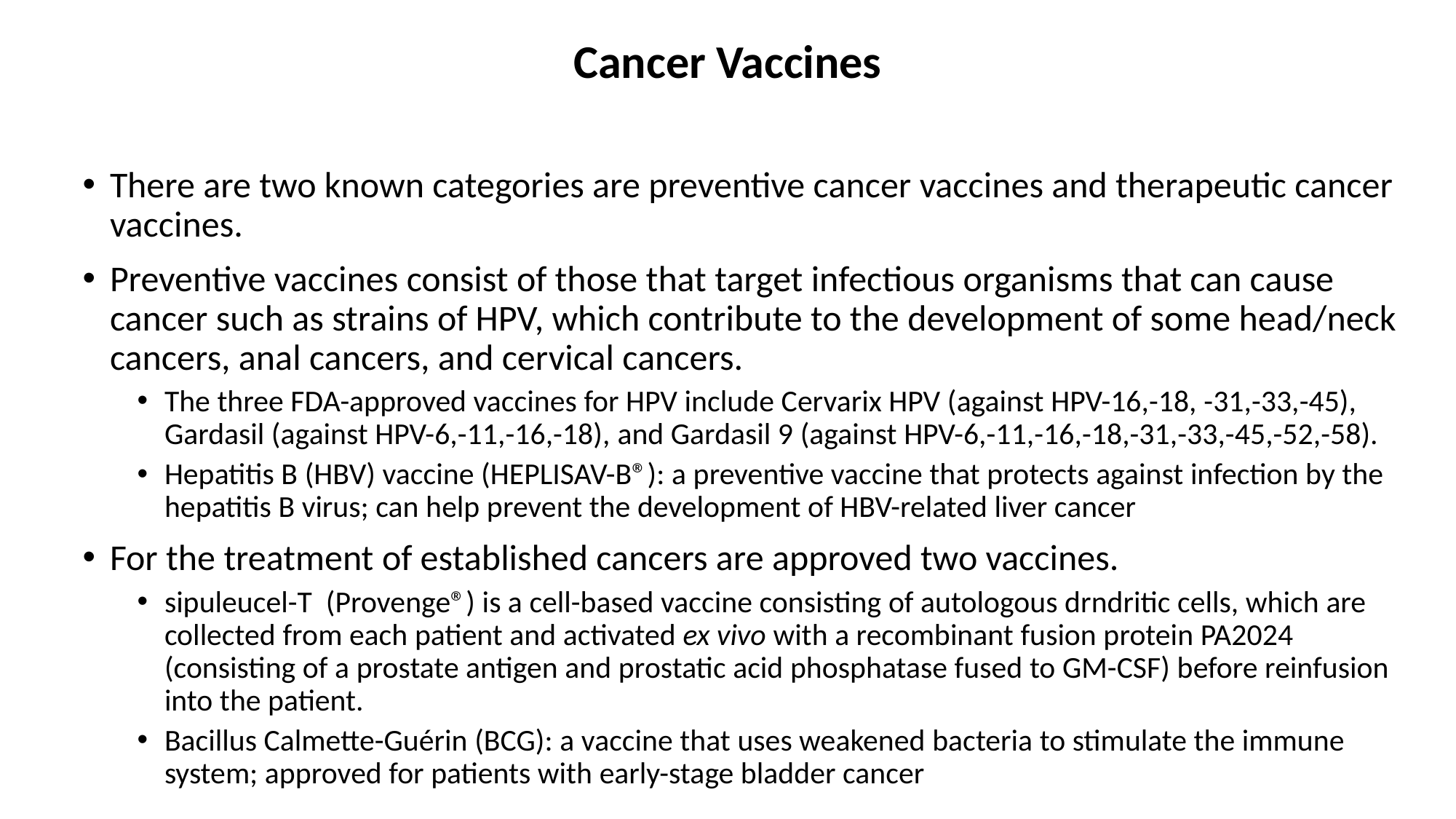

# Cancer Vaccines
There are two known categories are preventive cancer vaccines and therapeutic cancer vaccines.
Preventive vaccines consist of those that target infectious organisms that can cause cancer such as strains of HPV, which contribute to the development of some head/neck cancers, anal cancers, and cervical cancers.
The three FDA-approved vaccines for HPV include Cervarix HPV (against HPV-16,-18, -31,-33,-45), Gardasil (against HPV-6,-11,-16,-18), and Gardasil 9 (against HPV-6,-11,-16,-18,-31,-33,-45,-52,-58).
Hepatitis B (HBV) vaccine (HEPLISAV-B®): a preventive vaccine that protects against infection by the hepatitis B virus; can help prevent the development of HBV-related liver cancer
For the treatment of established cancers are approved two vaccines.
sipuleucel-T  (Provenge®) is a cell-based vaccine consisting of autologous drndritic cells, which are collected from each patient and activated ex vivo with a recombinant fusion protein PA2024 (consisting of a prostate antigen and prostatic acid phosphatase fused to GM-CSF) before reinfusion into the patient.
Bacillus Calmette-Guérin (BCG): a vaccine that uses weakened bacteria to stimulate the immune system; approved for patients with early-stage bladder cancer